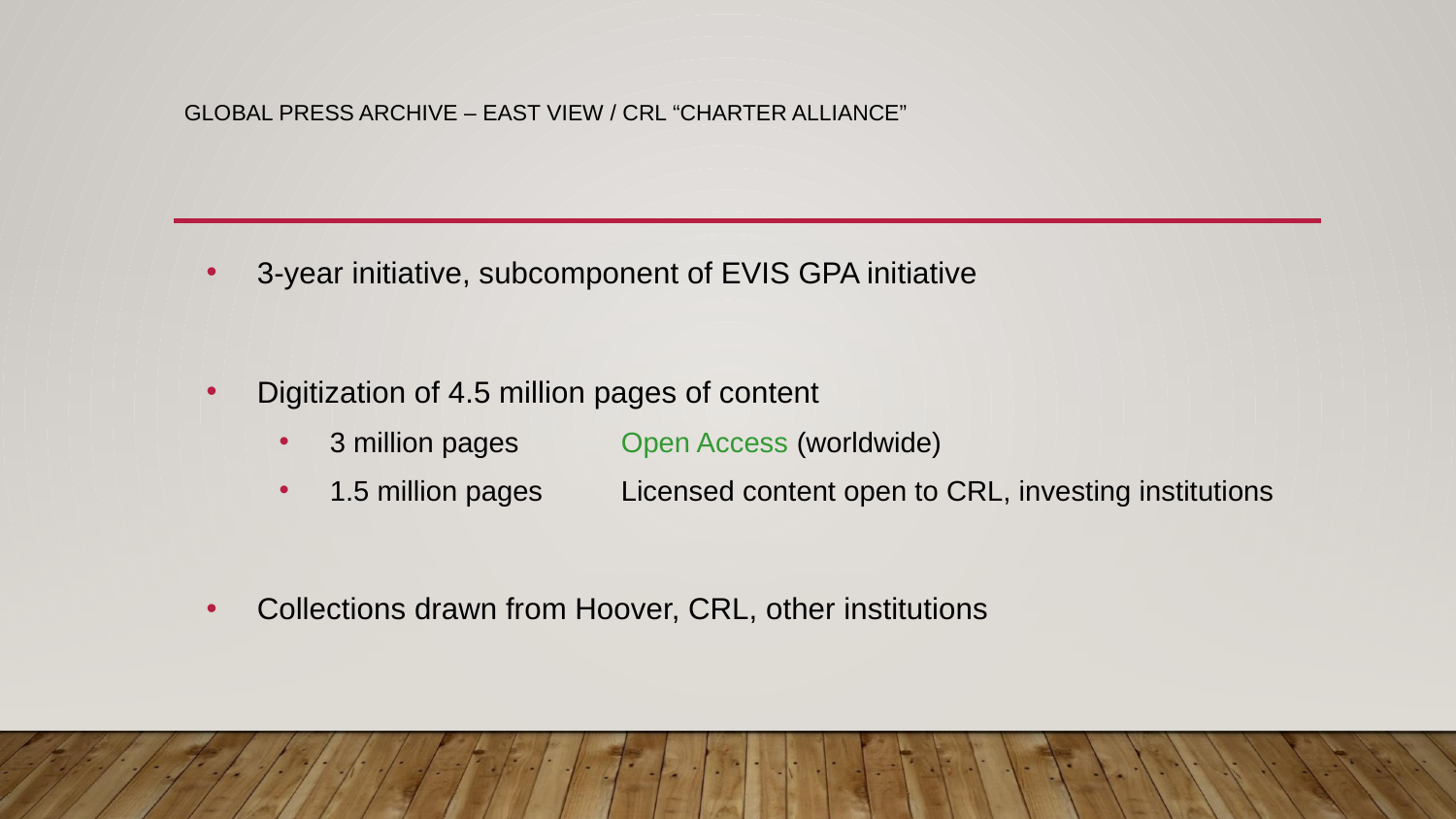

# GLOBAL PRESS ARCHIVE – EAST VIEW / CRL “CHARTER ALLIANCE”
3-year initiative, subcomponent of EVIS GPA initiative

Digitization of 4.5 million pages of content
3 million pages 	Open Access (worldwide)
1.5 million pages 	Licensed content open to CRL, investing institutions

Collections drawn from Hoover, CRL, other institutions